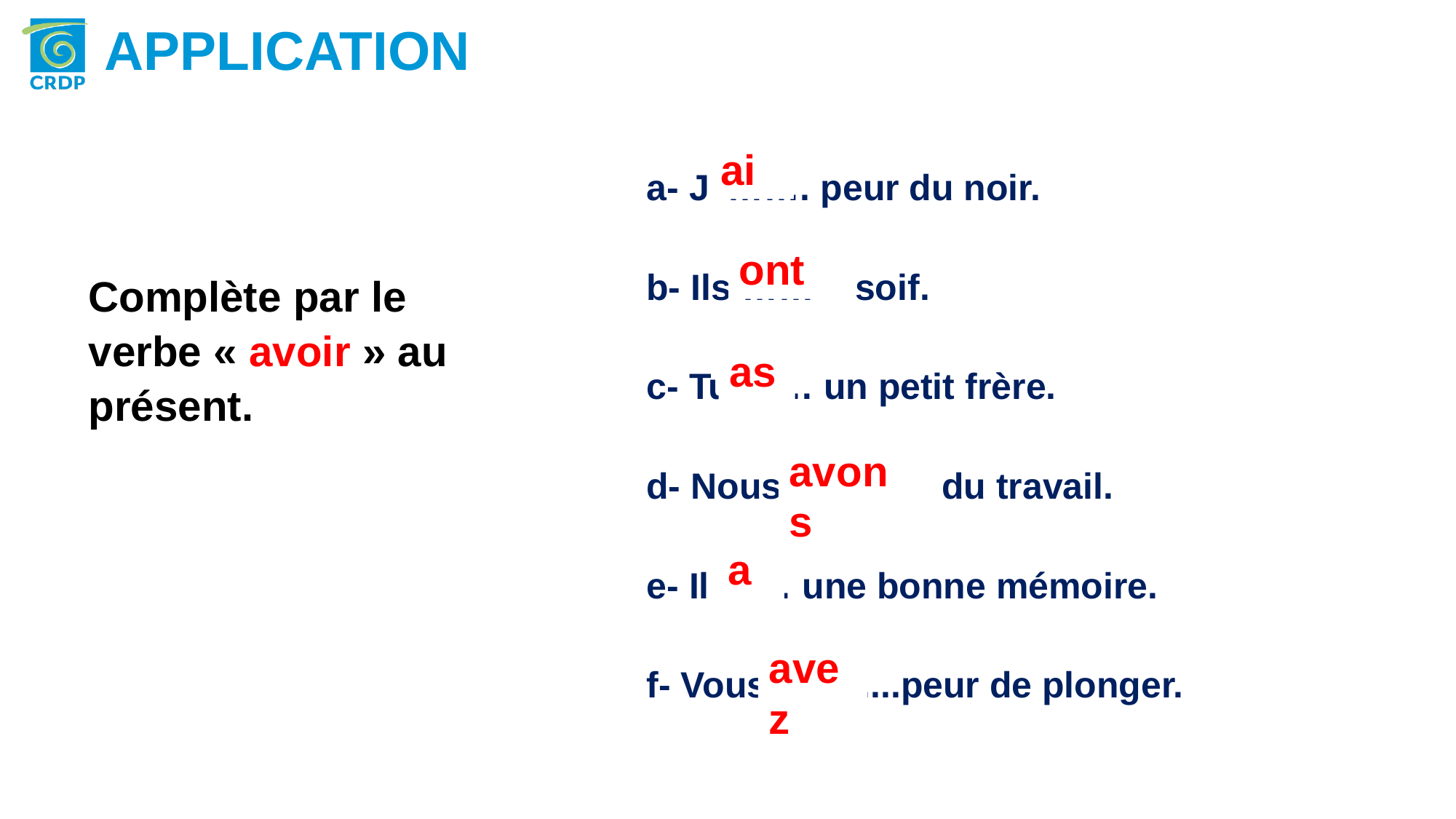

APPLICATION
a- J’ ……. peur du noir.
b- Ils ……    soif.
c- Tu …… un petit frère.
d- Nous ………    du travail.
e- Il …… une bonne mémoire.
f- Vous …….....peur de plonger.
ai
ont
Complète par le verbe « avoir » au présent.
as
avons
a
avez